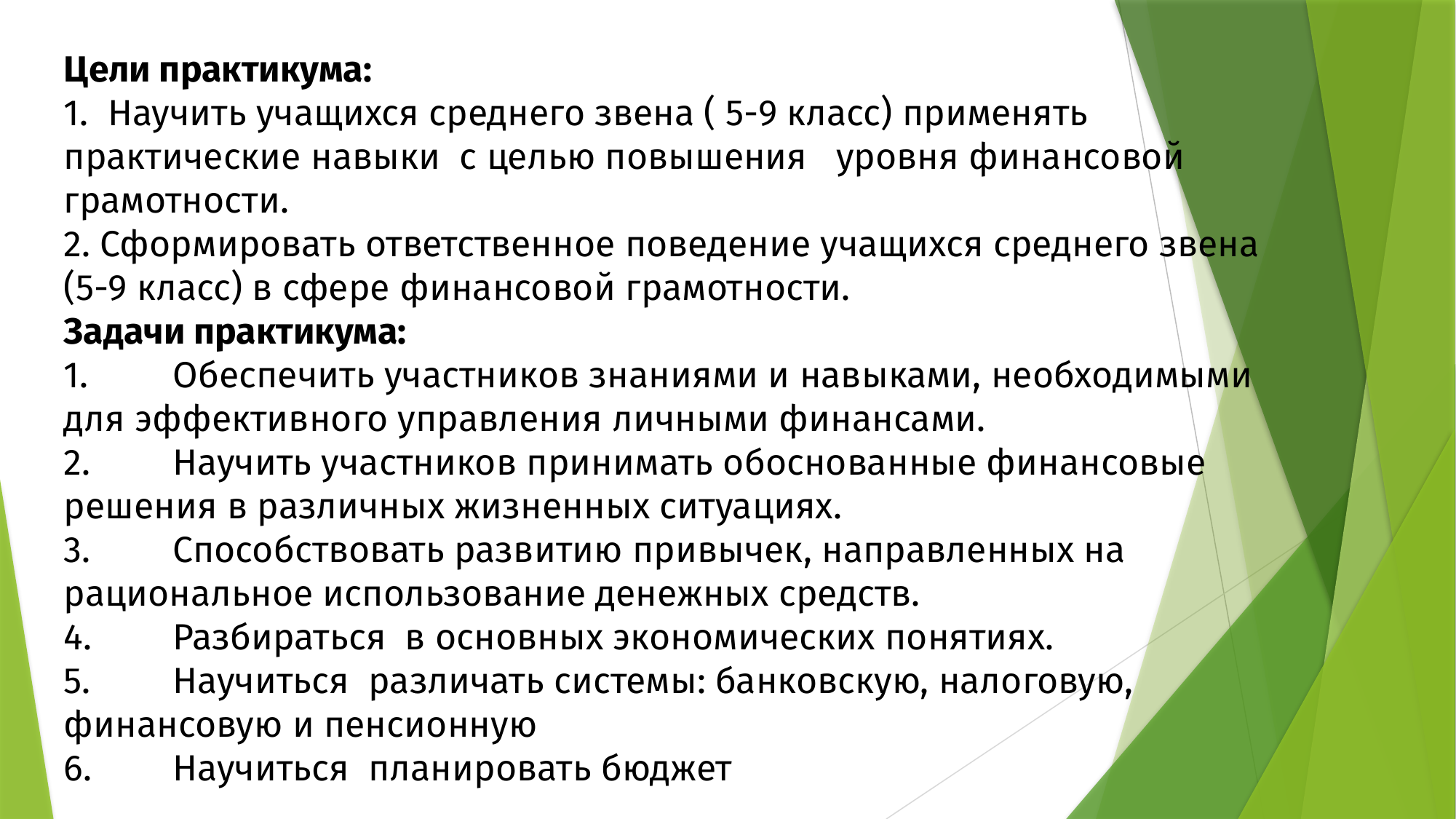

Цели практикума:
1.  Научить учащихся среднего звена ( 5-9 класс) применять практические навыки  с целью повышения   уровня финансовой грамотности.
2. Сформировать ответственное поведение учащихся среднего звена (5-9 класс) в сфере финансовой грамотности.
Задачи практикума:
1.	Обеспечить участников знаниями и навыками, необходимыми для эффективного управления личными финансами.
2.	Научить участников принимать обоснованные финансовые решения в различных жизненных ситуациях.
3.	Способствовать развитию привычек, направленных на рациональное использование денежных средств.
4.	Разбираться  в основных экономических понятиях.
5.	Научиться  различать системы: банковскую, налоговую, финансовую и пенсионную
6.	Научиться  планировать бюджет